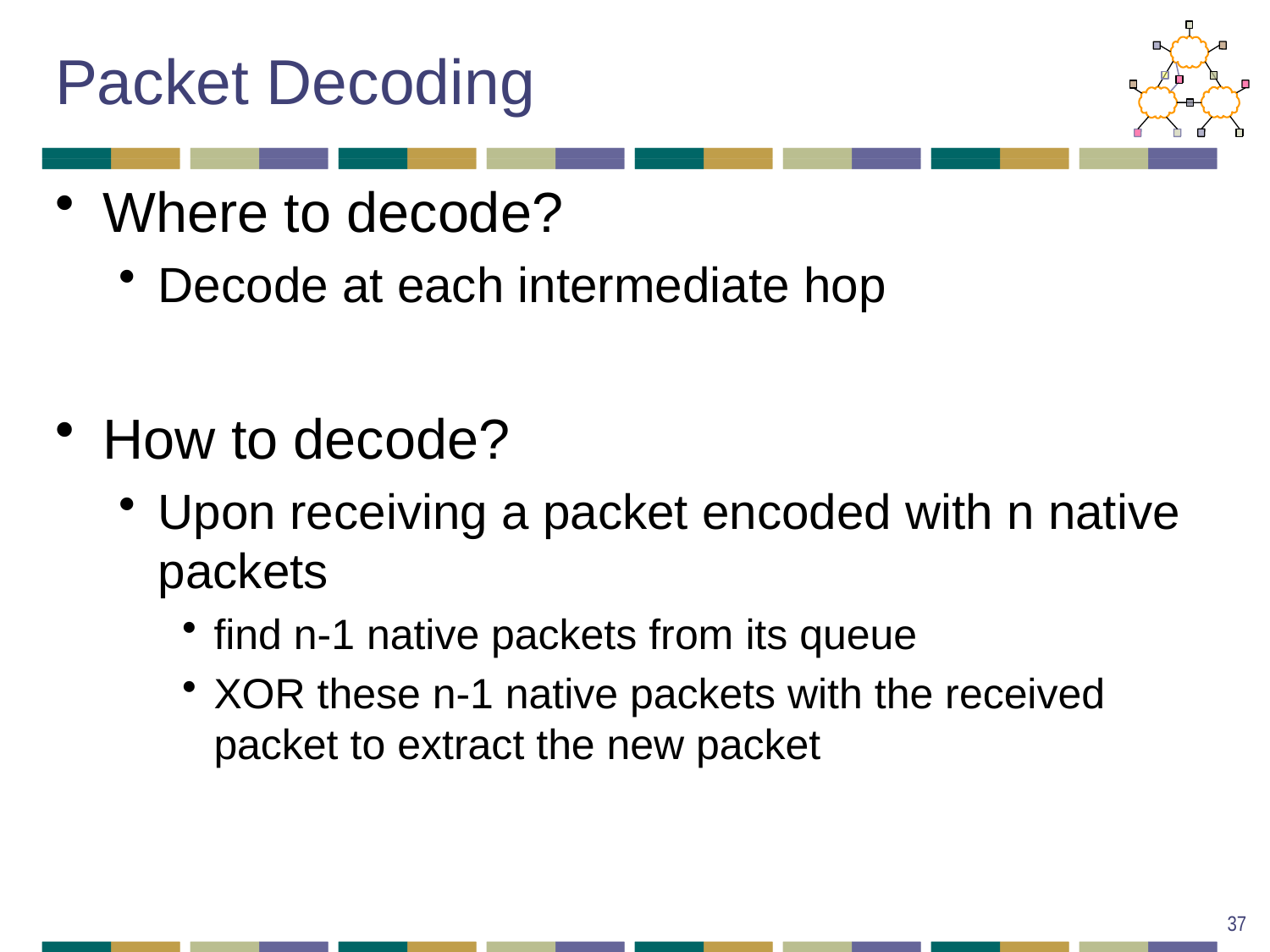

# Packet Decoding
Where to decode?
Decode at each intermediate hop

How to decode?
Upon receiving a packet encoded with n native packets
find n-1 native packets from its queue
XOR these n-1 native packets with the received packet to extract the new packet
37